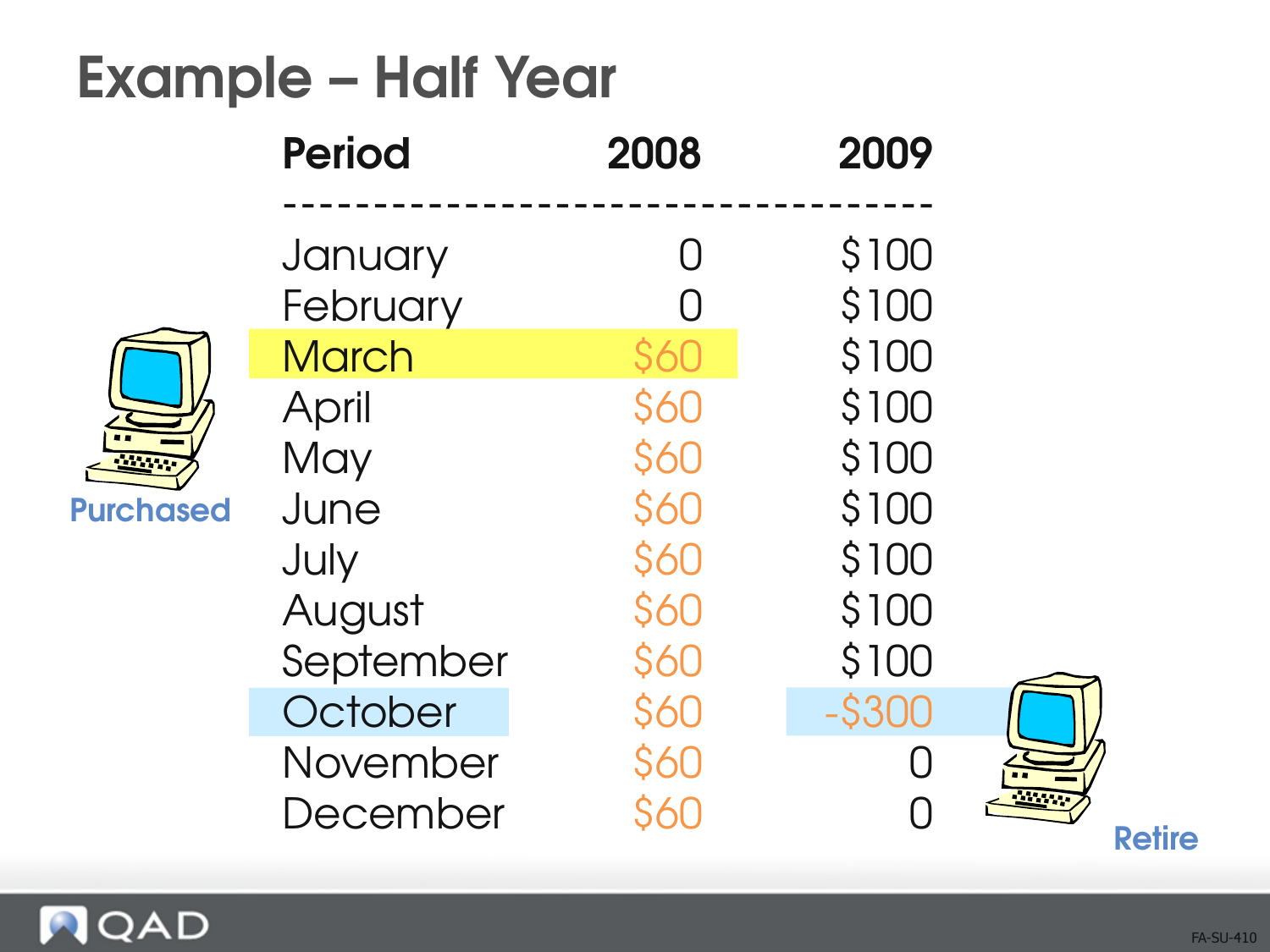

# Example – Half Year
Period	2008	2009
------------------------------------
January	0	$100
February	0	$100
March	 $60	$100
April	$60	$100
May	$60	$100
June	$60	$100
July	 $60	$100
August	 $60	$100
September	$60	 $100
October	 $60	-$300
November	 $60	0
December	 $60	0

Purchased

Retire
FA-SU-410